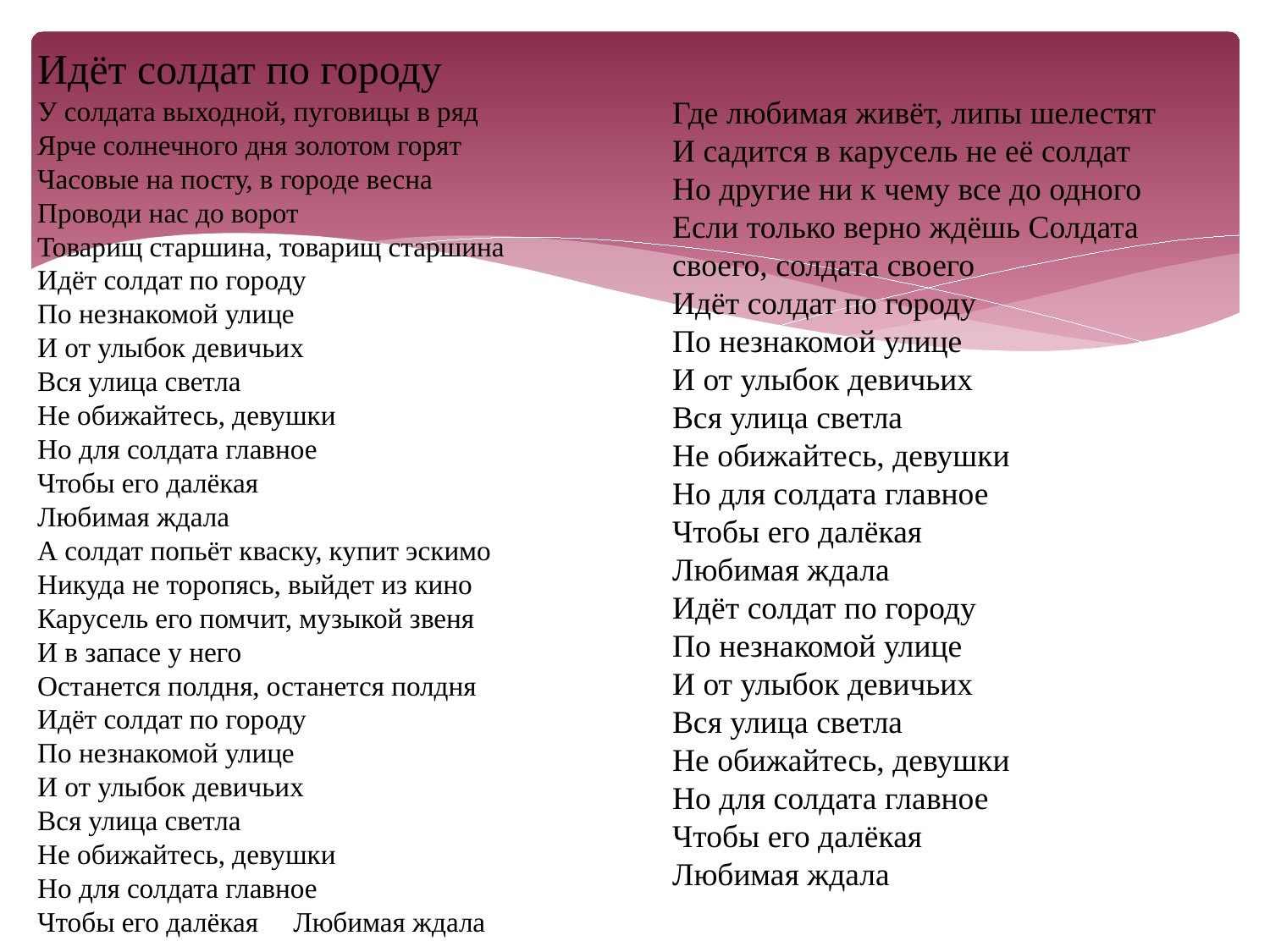

Идёт солдат по городу
У солдата выходной, пуговицы в ряд
Ярче солнечного дня золотом горят
Часовые на посту, в городе весна
Проводи нас до ворот
Товарищ старшина, товарищ старшина
Идёт солдат по городу
По незнакомой улице
И от улыбок девичьих
Вся улица светла
Не обижайтесь, девушки
Но для солдата главное
Чтобы его далёкая
Любимая ждала
А солдат попьёт кваску, купит эскимо
Никуда не торопясь, выйдет из кино
Карусель его помчит, музыкой звеня
И в запасе у него
Останется полдня, останется полдня
Идёт солдат по городу
По незнакомой улице
И от улыбок девичьих
Вся улица светла
Не обижайтесь, девушки
Но для солдата главное
Чтобы его далёкая     Любимая ждала
Где любимая живёт, липы шелестят
И садится в карусель не её солдат
Но другие ни к чему все до одного
Если только верно ждёшь Солдата своего, солдата своего
Идёт солдат по городу
По незнакомой улице
И от улыбок девичьих
Вся улица светла
Не обижайтесь, девушки
Но для солдата главное
Чтобы его далёкая
Любимая ждала
Идёт солдат по городу
По незнакомой улице
И от улыбок девичьих
Вся улица светла
Не обижайтесь, девушки
Но для солдата главное
Чтобы его далёкая
Любимая ждала